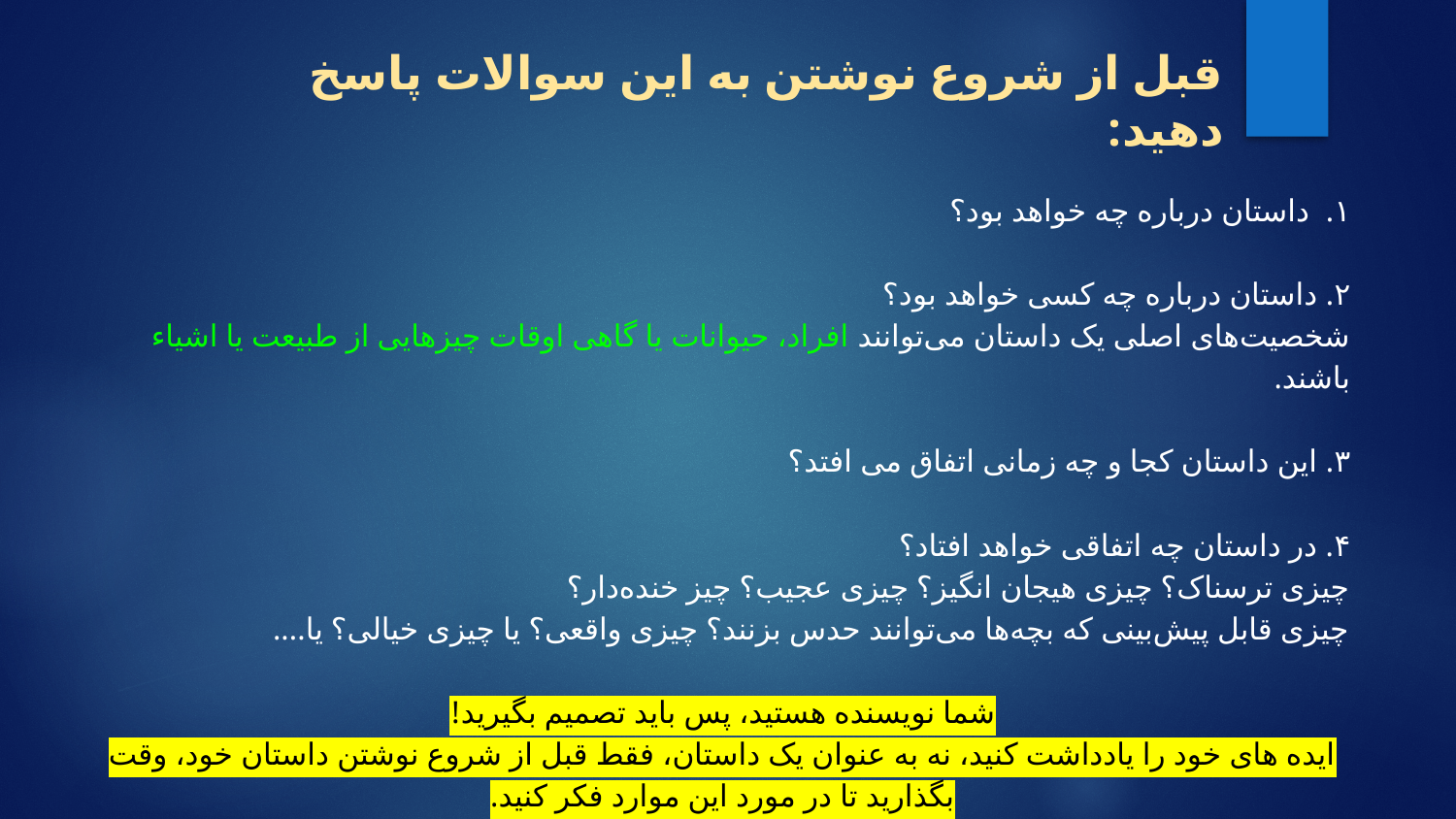

قبل از شروع نوشتن به این سوالات پاسخ دهید:
۱.  داستان درباره چه خواهد بود؟
۲. داستان درباره چه کسی خواهد بود؟
شخصیت‌های اصلی یک داستان می‌توانند افراد، حیوانات یا گاهی اوقات چیزهایی از طبیعت یا اشیاء باشند.
۳. این داستان کجا و چه زمانی اتفاق می افتد؟
۴. در داستان چه اتفاقی خواهد افتاد؟
چیزی ترسناک؟ چیزی هیجان انگیز؟ چیزی عجیب؟ چیز خنده‌دار؟
چیزی قابل پیش‌بینی که بچه‌ها می‌توانند حدس بزنند؟ چیزی واقعی؟ یا چیزی خیالی؟ یا....

شما نویسنده هستید، پس باید تصمیم بگیرید!
ایده های خود را یادداشت کنید، نه به عنوان یک داستان، فقط قبل از شروع نوشتن داستان خود، وقت بگذارید تا در مورد این موارد فکر کنید.